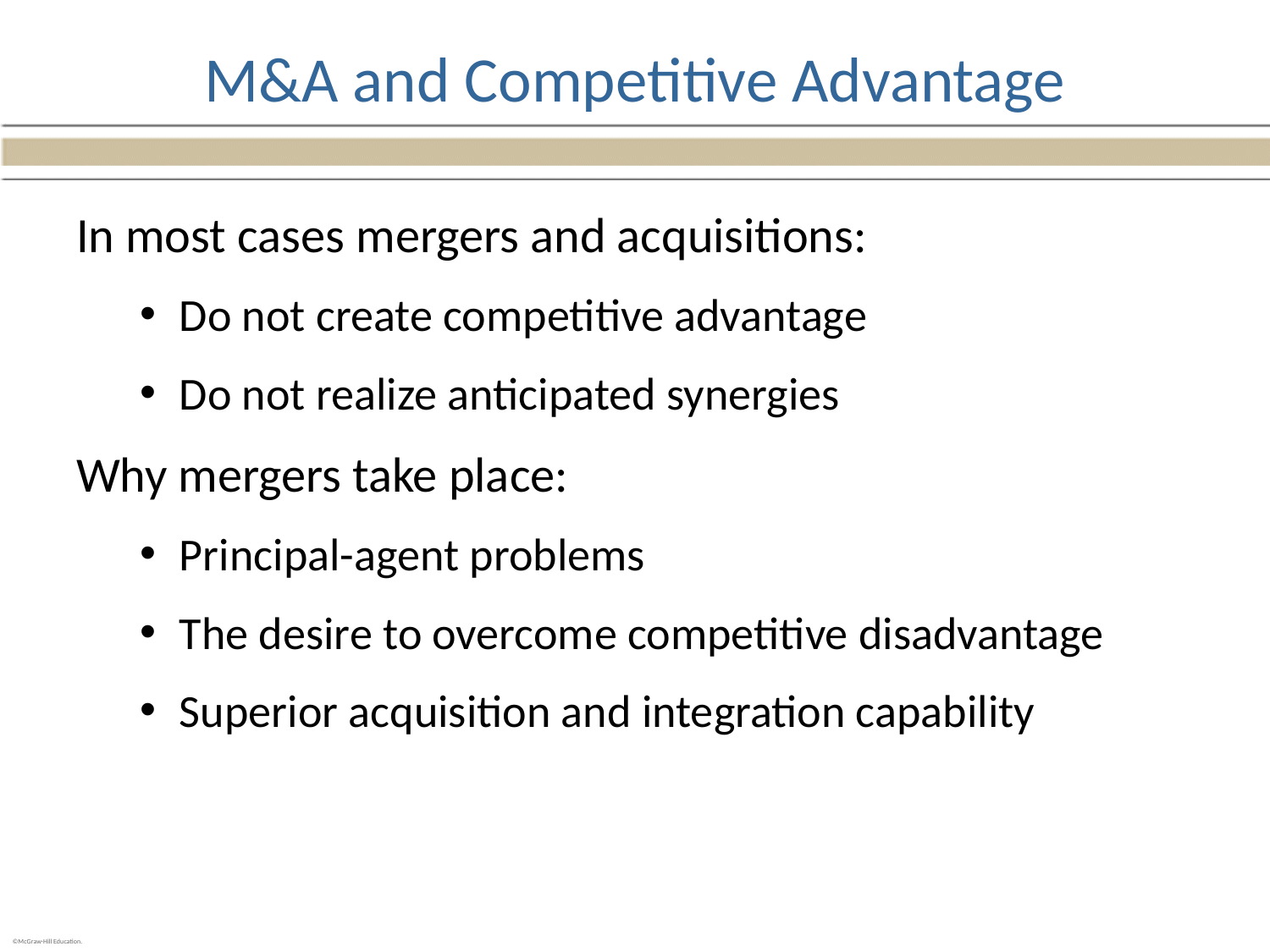

# M&A and Competitive Advantage
In most cases mergers and acquisitions:
Do not create competitive advantage
Do not realize anticipated synergies
Why mergers take place:
Principal-agent problems
The desire to overcome competitive disadvantage
Superior acquisition and integration capability